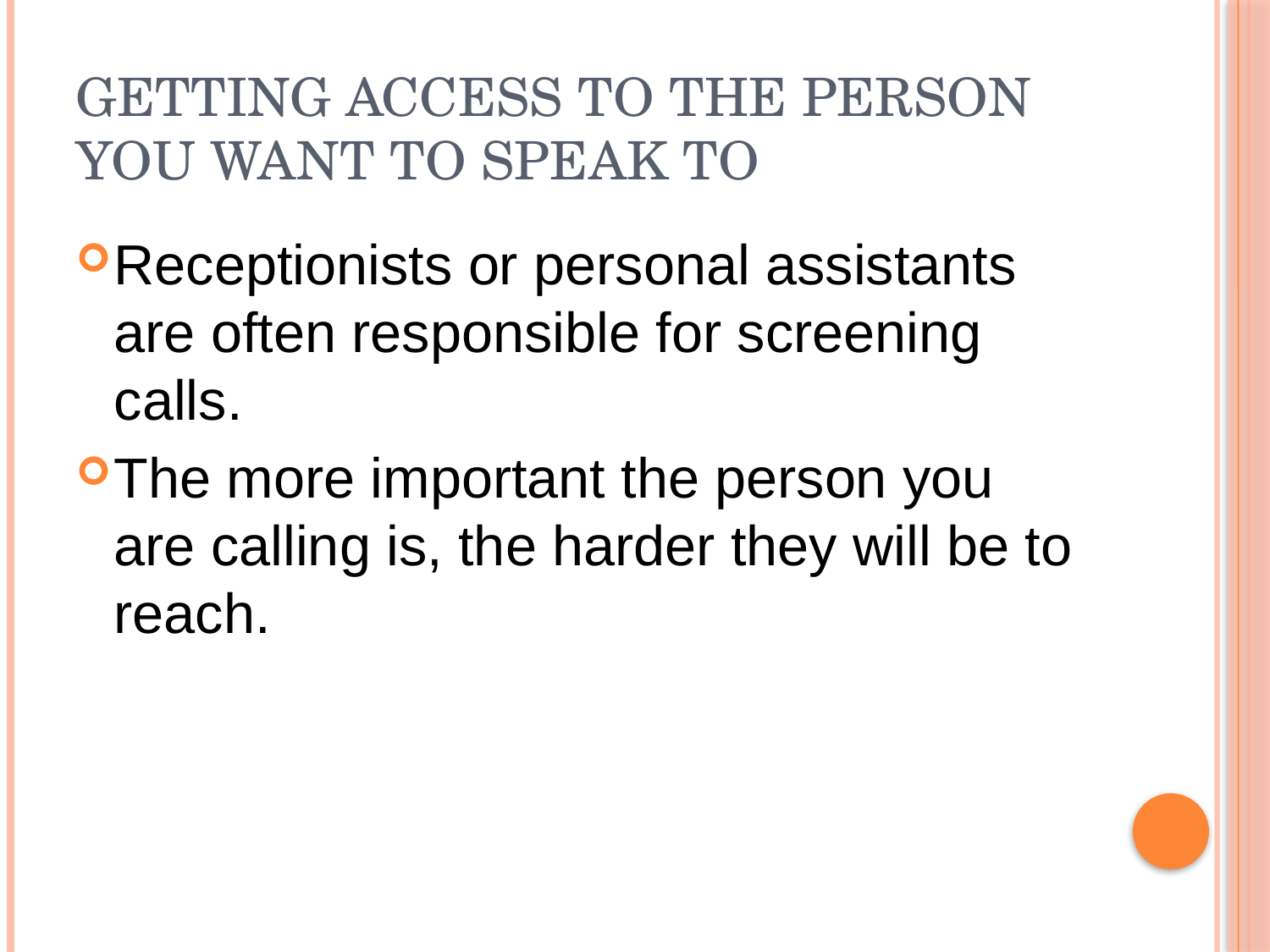

# Getting access to the person you want to speak to
Receptionists or personal assistants are often responsible for screening calls.
The more important the person you are calling is, the harder they will be to reach.